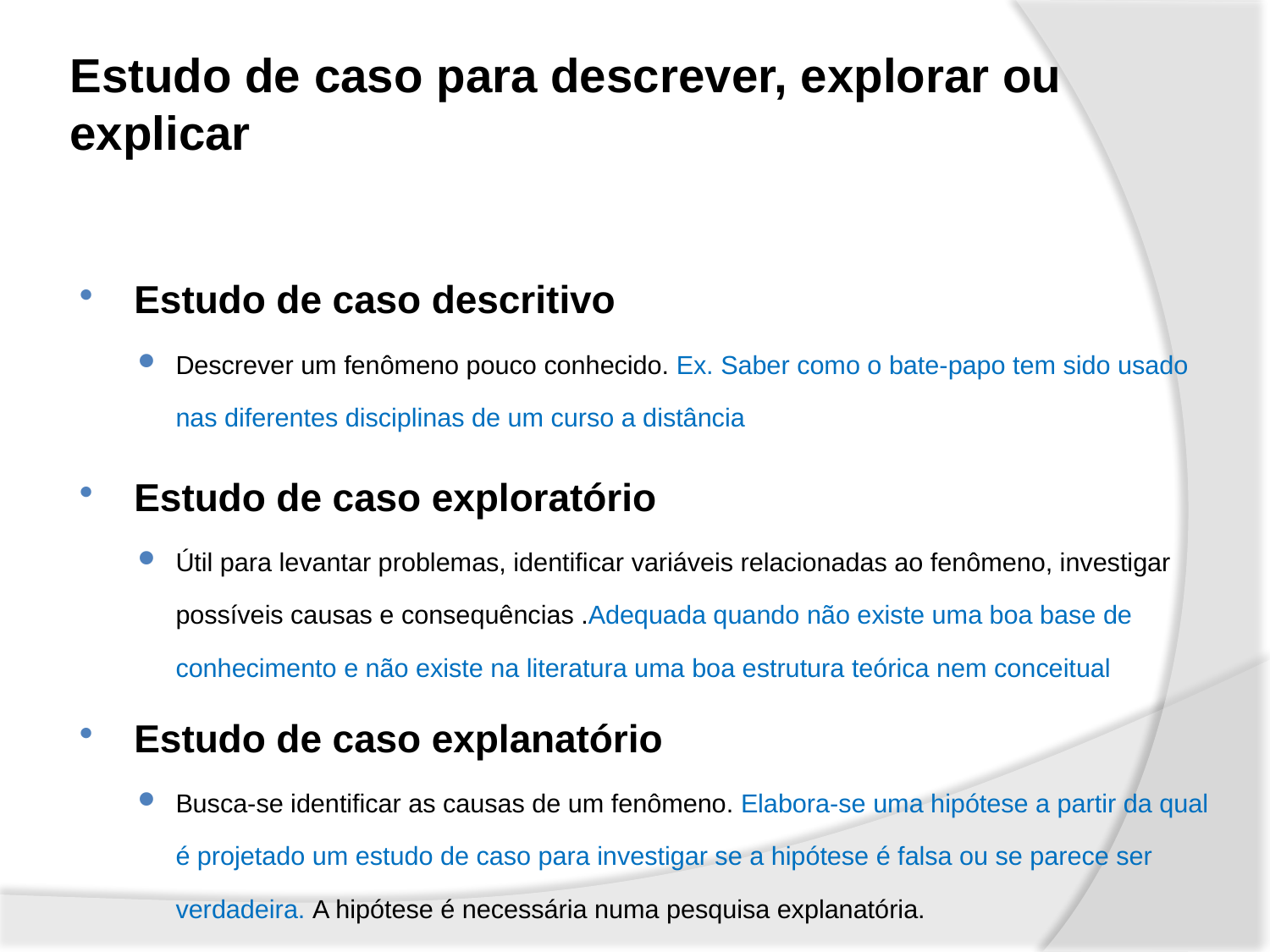

# Estudo de caso para descrever, explorar ou explicar
Estudo de caso descritivo
Descrever um fenômeno pouco conhecido. Ex. Saber como o bate-papo tem sido usado nas diferentes disciplinas de um curso a distância
Estudo de caso exploratório
Útil para levantar problemas, identificar variáveis relacionadas ao fenômeno, investigar possíveis causas e consequências .Adequada quando não existe uma boa base de conhecimento e não existe na literatura uma boa estrutura teórica nem conceitual
Estudo de caso explanatório
Busca-se identificar as causas de um fenômeno. Elabora-se uma hipótese a partir da qual é projetado um estudo de caso para investigar se a hipótese é falsa ou se parece ser verdadeira. A hipótese é necessária numa pesquisa explanatória.